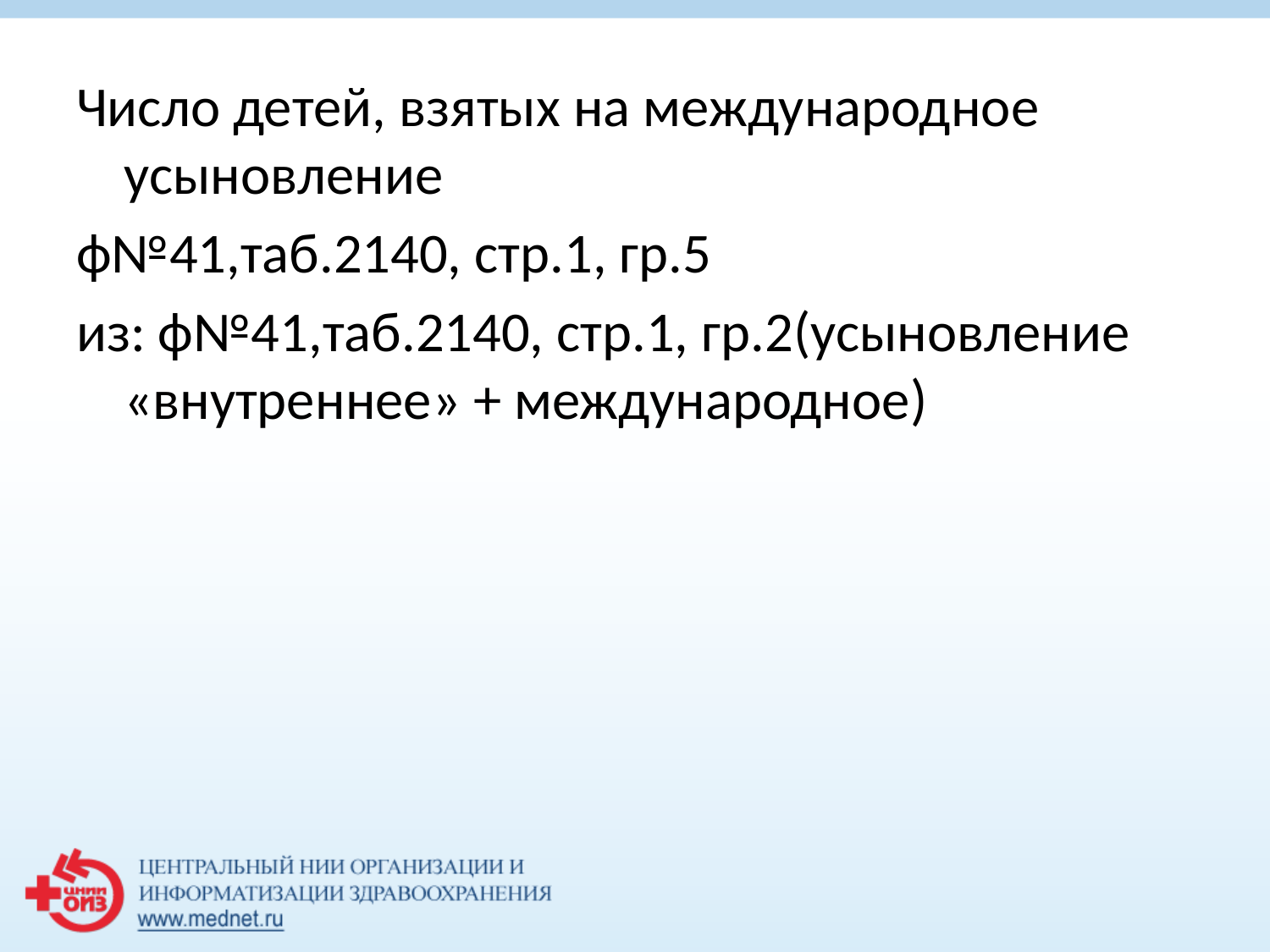

# Число детей, взятых на международное усыновление
ф№41,таб.2140, стр.1, гр.5
из: ф№41,таб.2140, стр.1, гр.2(усыновление «внутреннее» + международное)